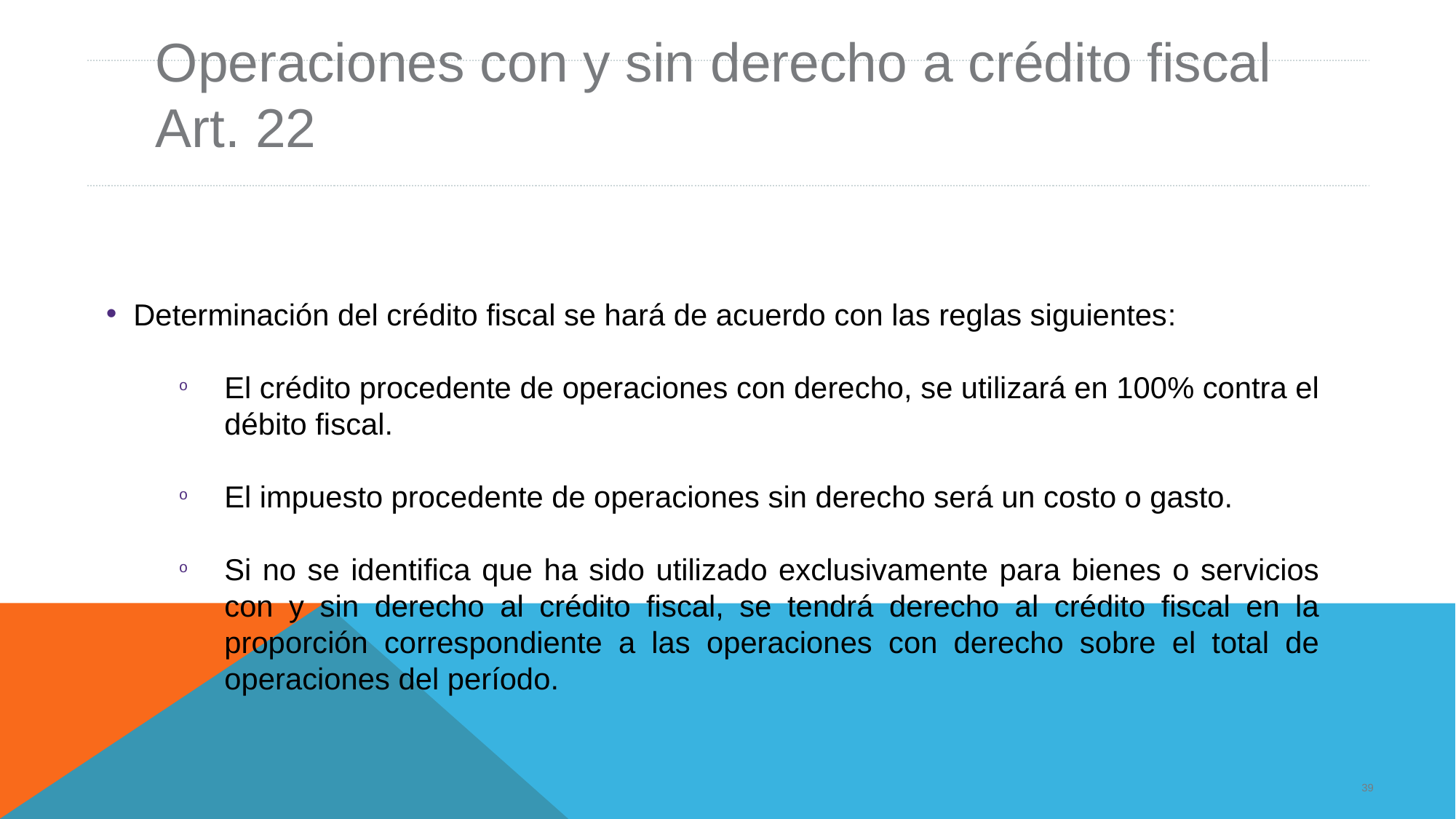

Operaciones con y sin derecho a crédito fiscal
    Art. 22
Determinación del crédito fiscal se hará de acuerdo con las reglas siguientes:

El crédito procedente de operaciones con derecho, se utilizará en 100% contra el débito fiscal.

El impuesto procedente de operaciones sin derecho será un costo o gasto.

Si no se identifica que ha sido utilizado exclusivamente para bienes o servicios con y sin derecho al crédito fiscal, se tendrá derecho al crédito fiscal en la proporción correspondiente a las operaciones con derecho sobre el total de operaciones del período.